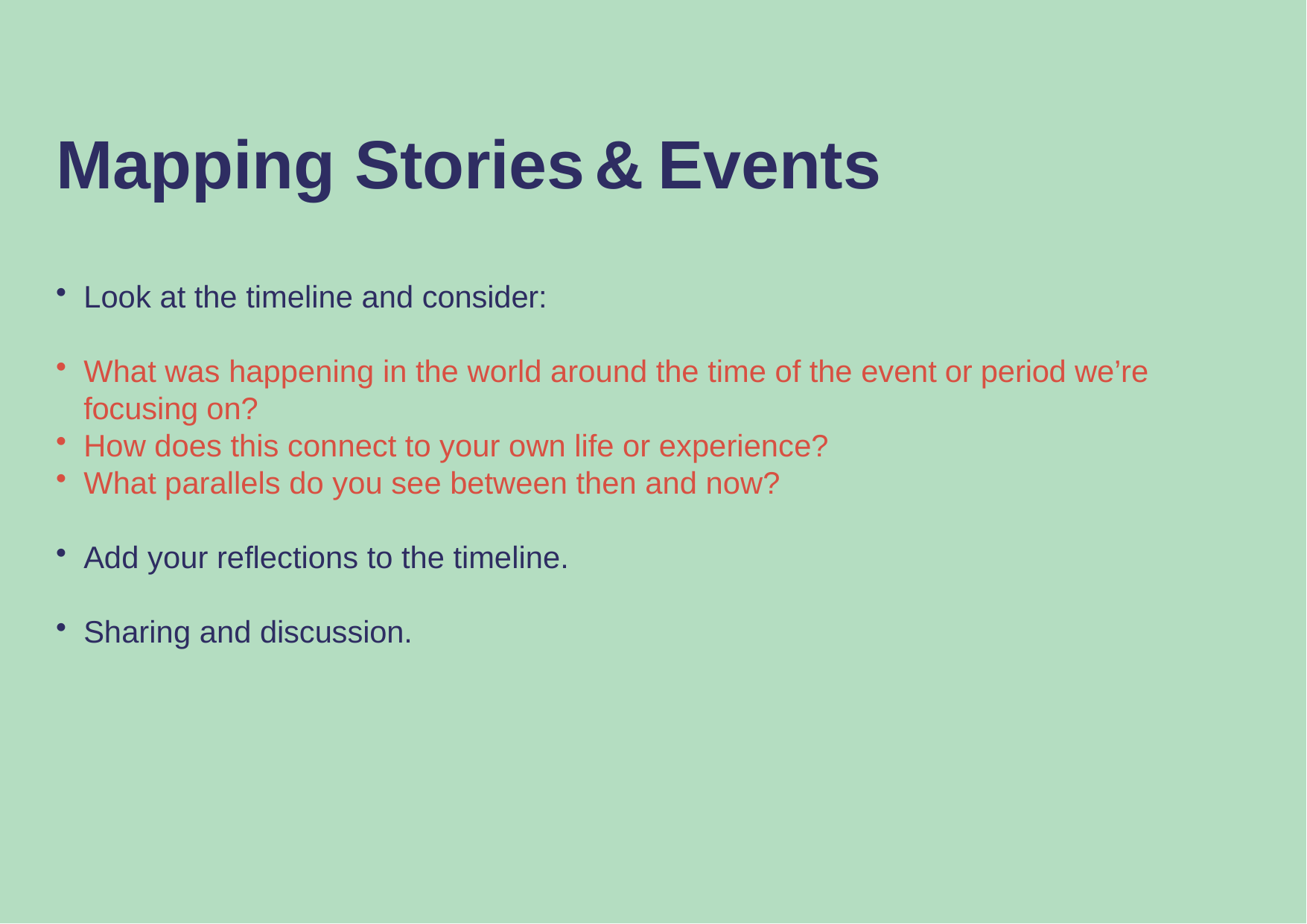

# Mapping	Stories	&	Events
Look at the timeline and consider:
What was happening in the world around the time of the event or period we’re focusing on?
How does this connect to your own life or experience?
What parallels do you see between then and now?
Add your reflections to the timeline.
Sharing and discussion.